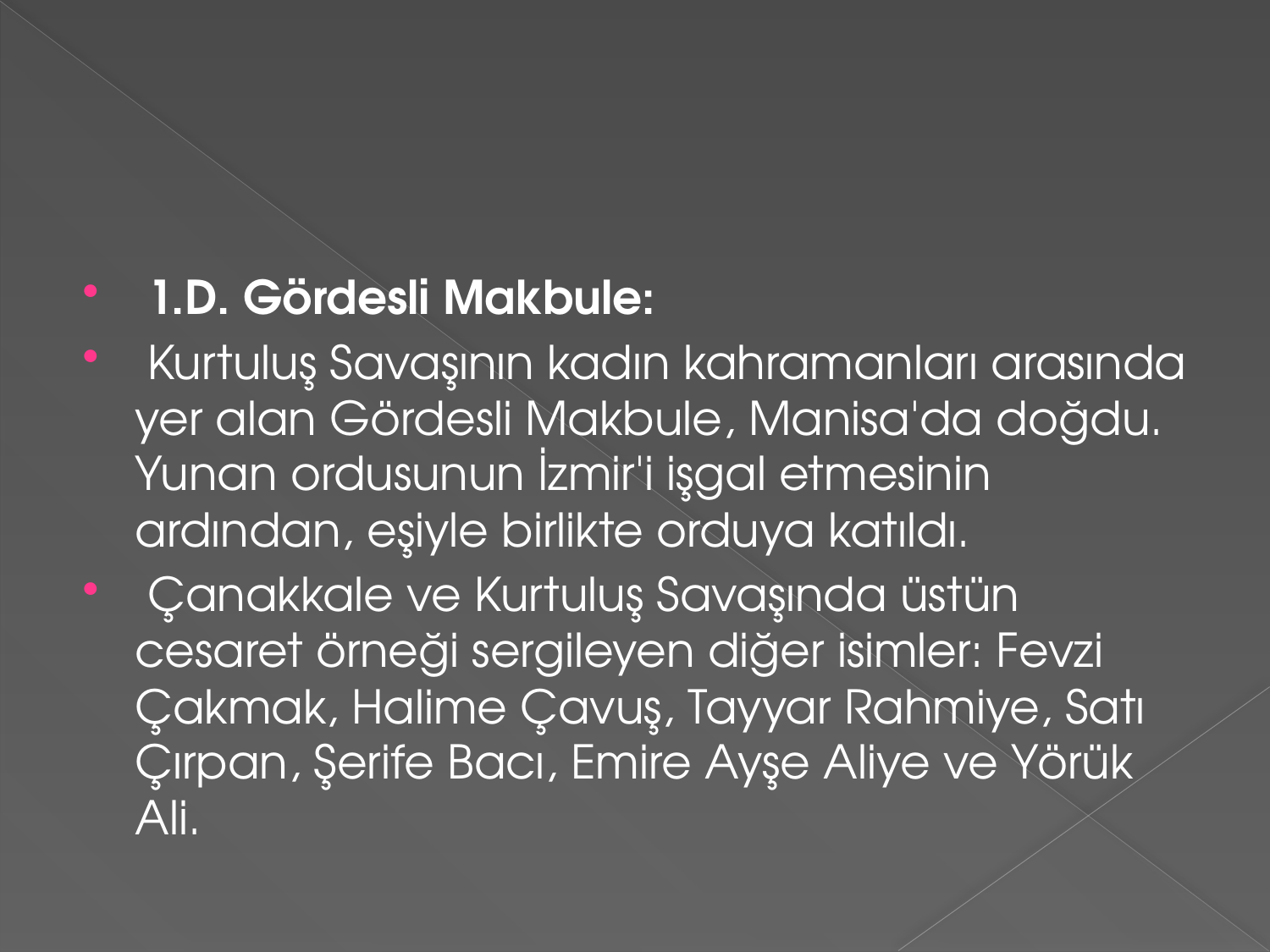

#
 1.D. Gördesli Makbule:
 Kurtuluş Savaşının kadın kahramanları arasında yer alan Gördesli Makbule, Manisa'da doğdu. Yunan ordusunun İzmir'i işgal etmesinin ardından, eşiyle birlikte orduya katıldı.
 Çanakkale ve Kurtuluş Savaşında üstün cesaret örneği sergileyen diğer isimler: Fevzi Çakmak, Halime Çavuş, Tayyar Rahmiye, Satı Çırpan, Şerife Bacı, Emire Ayşe Aliye ve Yörük Ali.